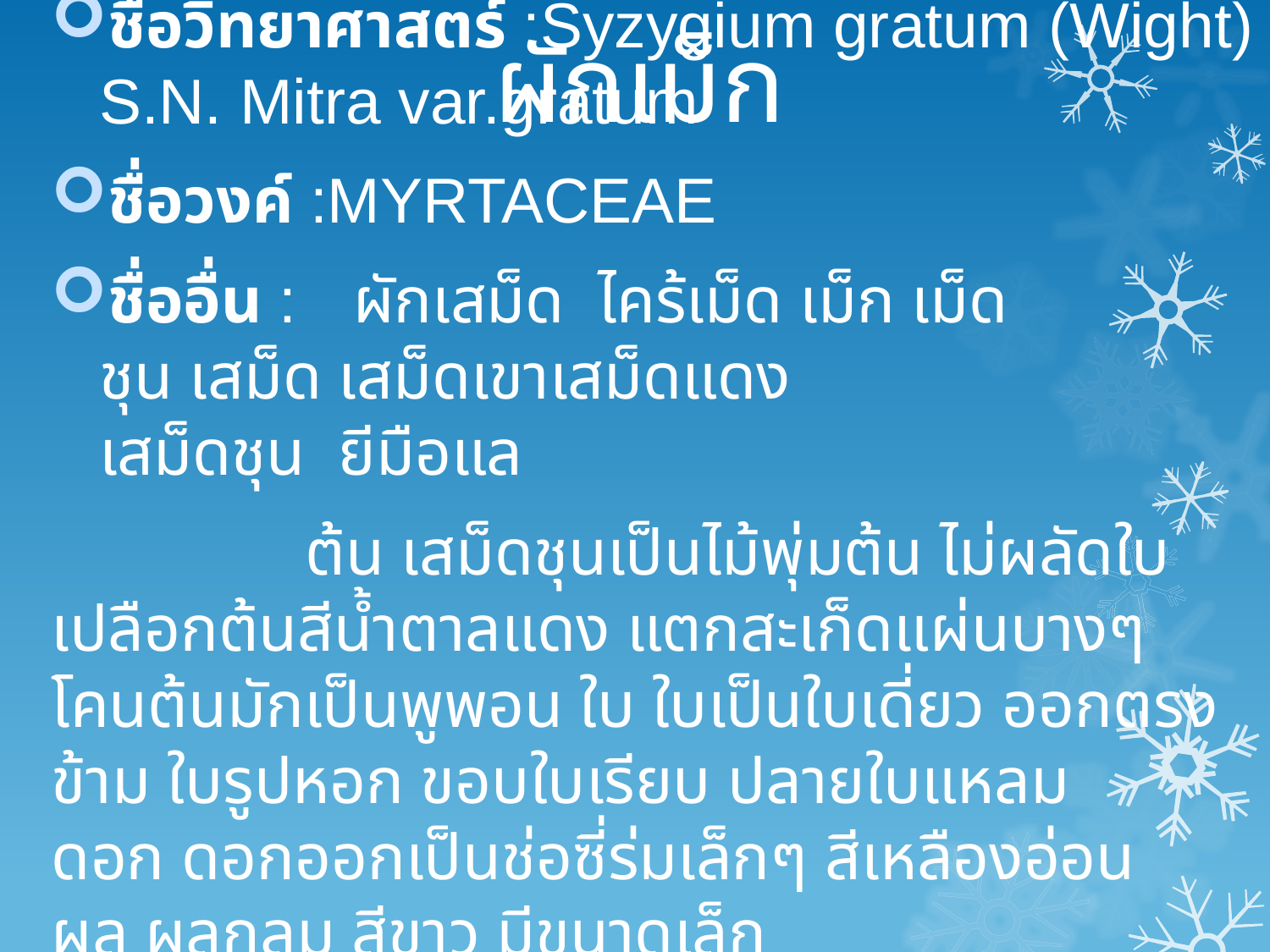

# ผักเม็ก
ชื่อวิทยาศาสตร์ :Syzygium gratum (Wight) S.N. Mitra var.gratum
ชื่อวงค์ :MYRTACEAE
ชื่ออื่น :	ผักเสม็ด  ไคร้เม็ด เม็ก เม็ดชุน เสม็ด เสม็ดเขาเสม็ดแดง 
เสม็ดชุน  ยีมือแล
		ต้น เสม็ดชุนเป็นไม้พุ่มต้น ไม่ผลัดใบ เปลือกต้นสีน้ำตาลแดง แตกสะเก็ดแผ่นบางๆ โคนต้นมักเป็นพูพอน ใบ ใบเป็นใบเดี่ยว ออกตรงข้าม ใบรูปหอก ขอบใบเรียบ ปลายใบแหลม ดอก ดอกออกเป็นช่อซี่ร่มเล็กๆ สีเหลืองอ่อน ผล ผลกลม สีขาว มีขนาดเล็ก